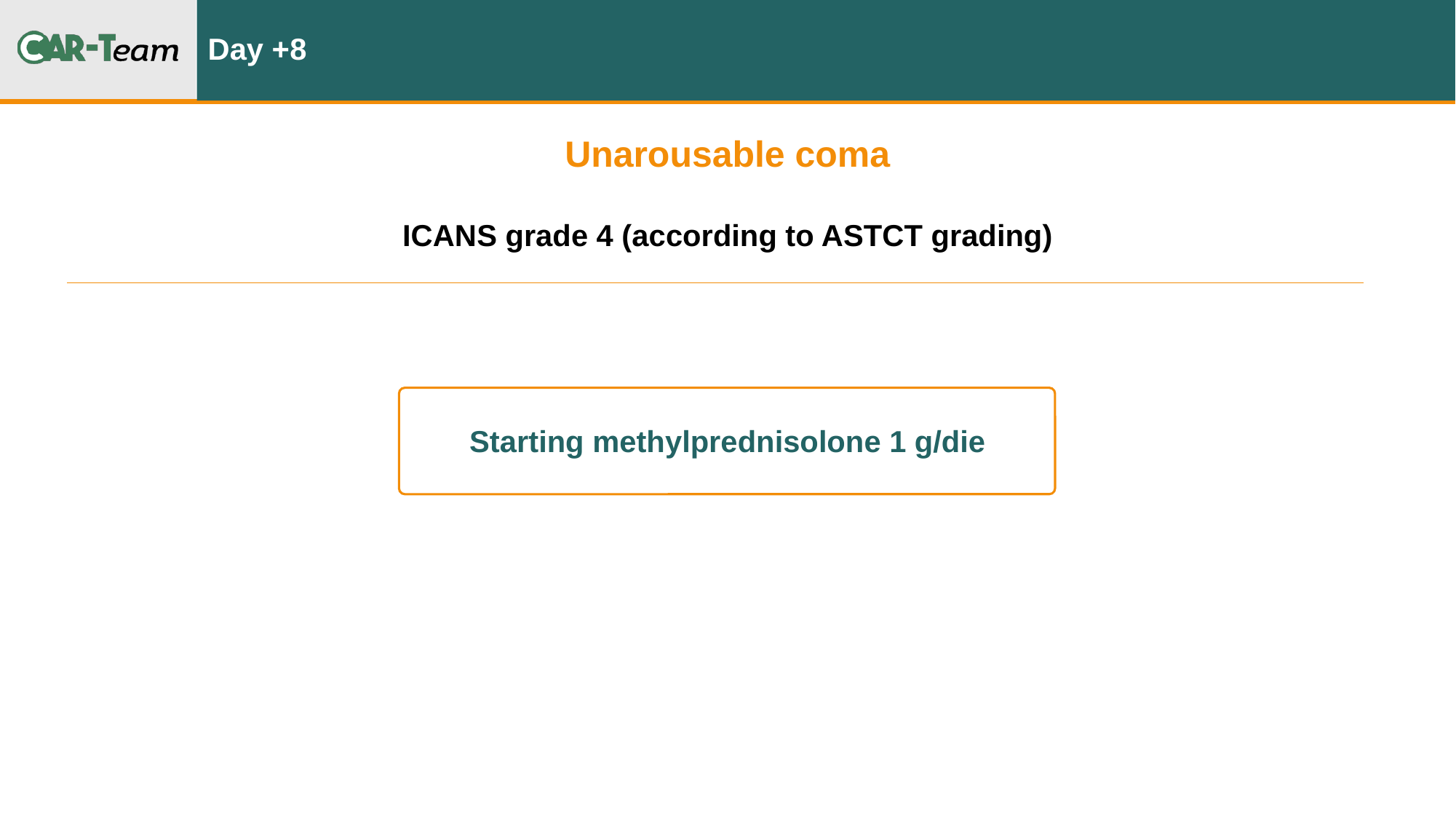

# Day +8
Unarousable coma
ICANS grade 4 (according to ASTCT grading)

Starting methylprednisolone 1 g/die